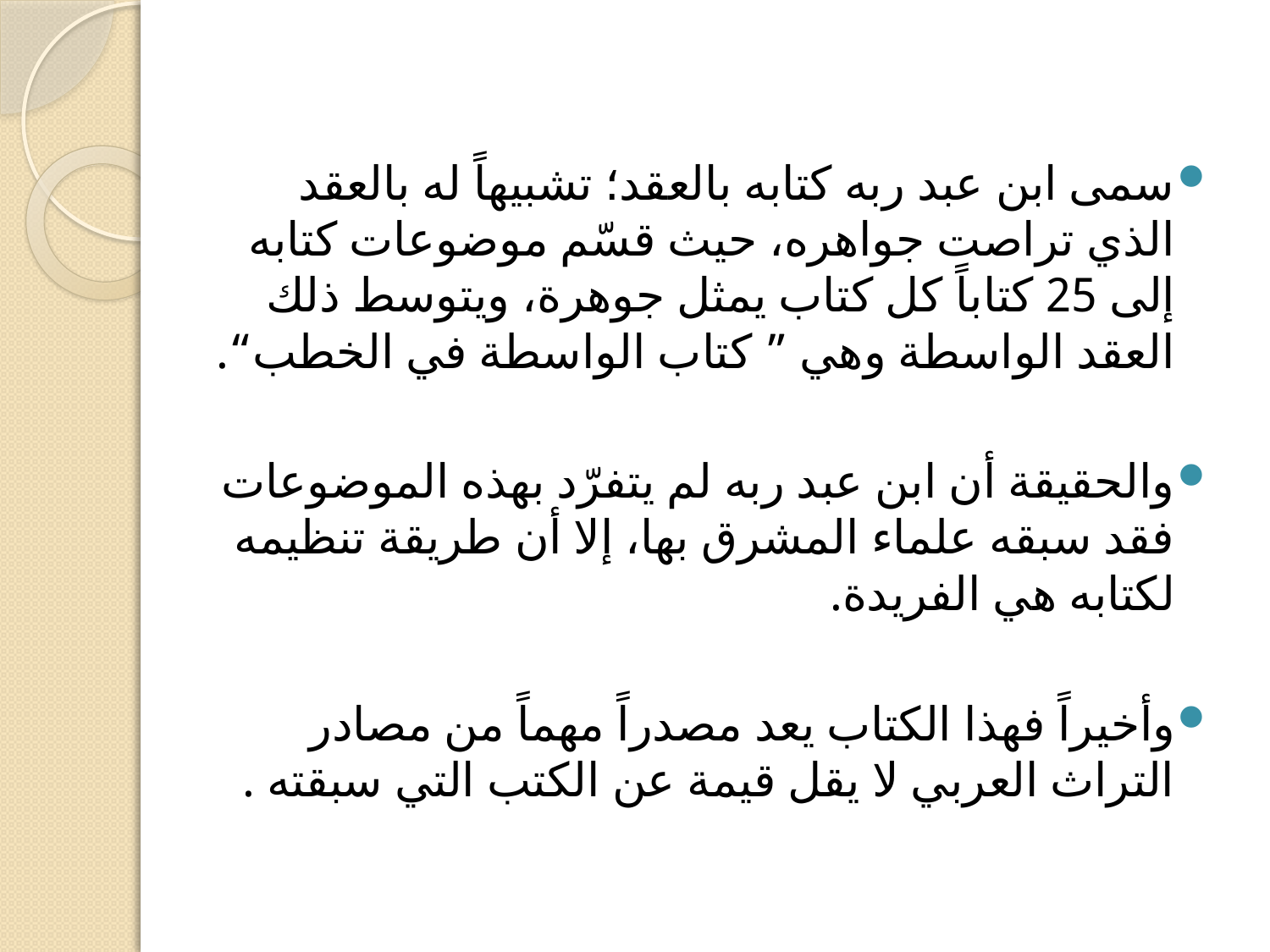

سمى ابن عبد ربه كتابه بالعقد؛ تشبيهاً له بالعقد الذي تراصت جواهره، حيث قسّم موضوعات كتابه إلى 25 كتاباً كل كتاب يمثل جوهرة، ويتوسط ذلك العقد الواسطة وهي ” كتاب الواسطة في الخطب“.

والحقيقة أن ابن عبد ربه لم يتفرّد بهذه الموضوعات فقد سبقه علماء المشرق بها، إلا أن طريقة تنظيمه لكتابه هي الفريدة.

وأخيراً فهذا الكتاب يعد مصدراً مهماً من مصادر التراث العربي لا يقل قيمة عن الكتب التي سبقته .